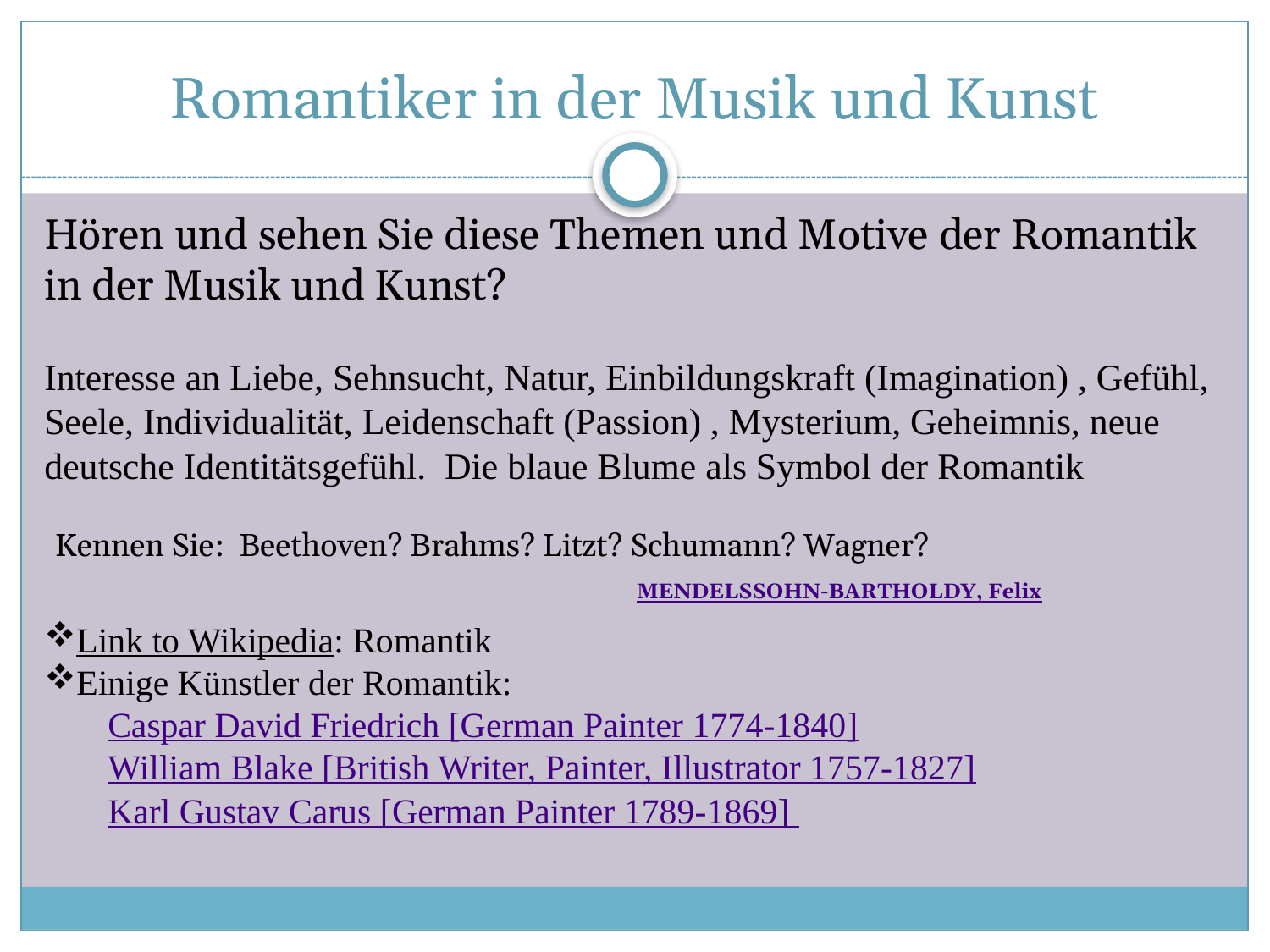

# Romantiker in der Musik und Kunst
Hören und sehen Sie diese Themen und Motive der Romantik in der Musik und Kunst?

Interesse an Liebe, Sehnsucht, Natur, Einbildungskraft (Imagination) , Gefühl, Seele, Individualität, Leidenschaft (Passion) , Mysterium, Geheimnis, neue deutsche Identitätsgefühl.  Die blaue Blume als Symbol der Romantik

Link to Wikipedia: Romantik
Einige Künstler der Romantik:
Caspar David Friedrich [German Painter 1774-1840]
William Blake [British Writer, Painter, Illustrator 1757-1827]
Karl Gustav Carus [German Painter 1789-1869]

Kennen Sie:  Beethoven? Brahms? Litzt? Schumann? Wagner?
MENDELSSOHN-BARTHOLDY, Felix